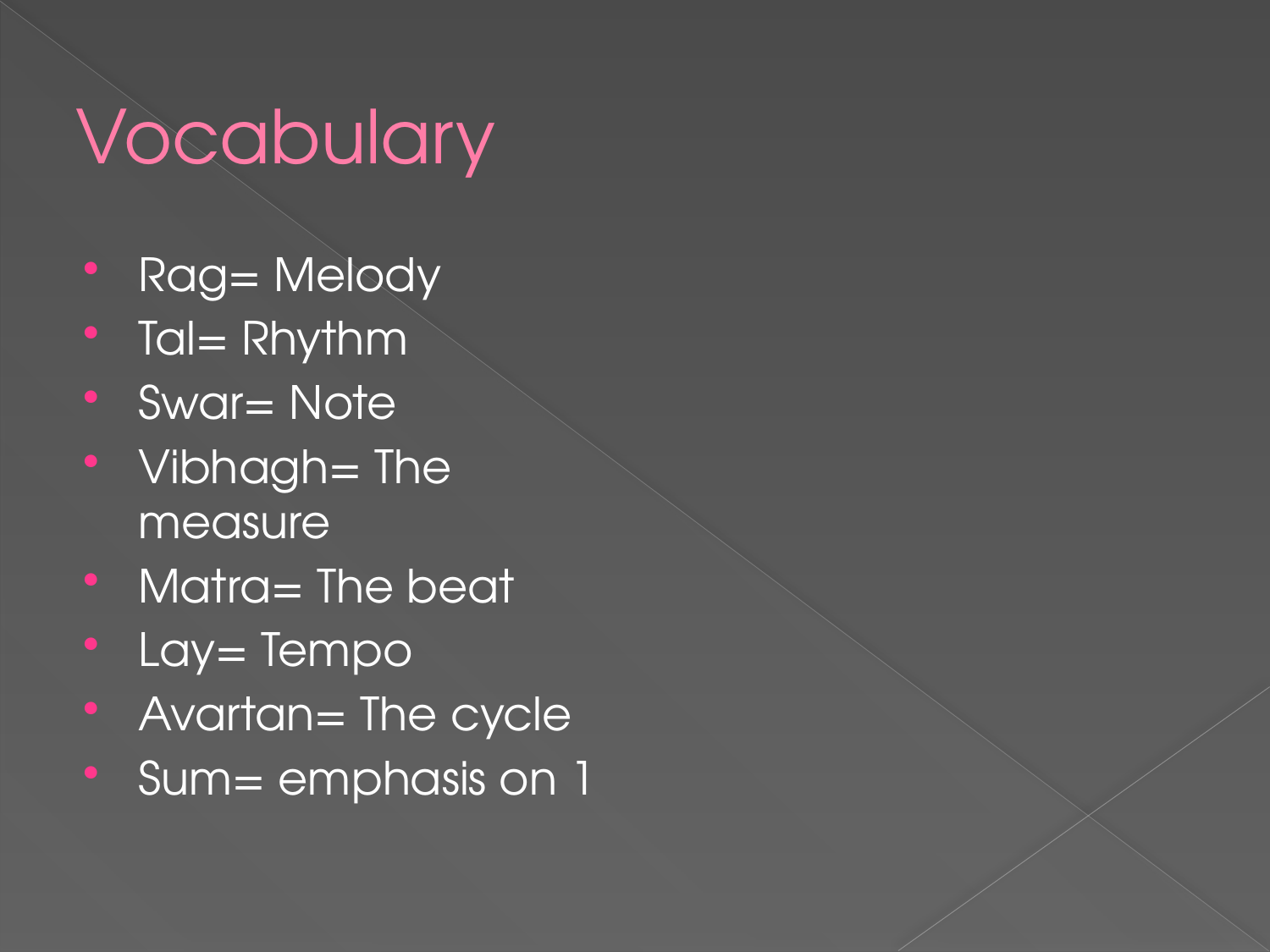

# Vocabulary
Rag= Melody
Tal= Rhythm
Swar= Note
Vibhagh= The measure
Matra= The beat
Lay= Tempo
Avartan= The cycle
Sum= emphasis on 1